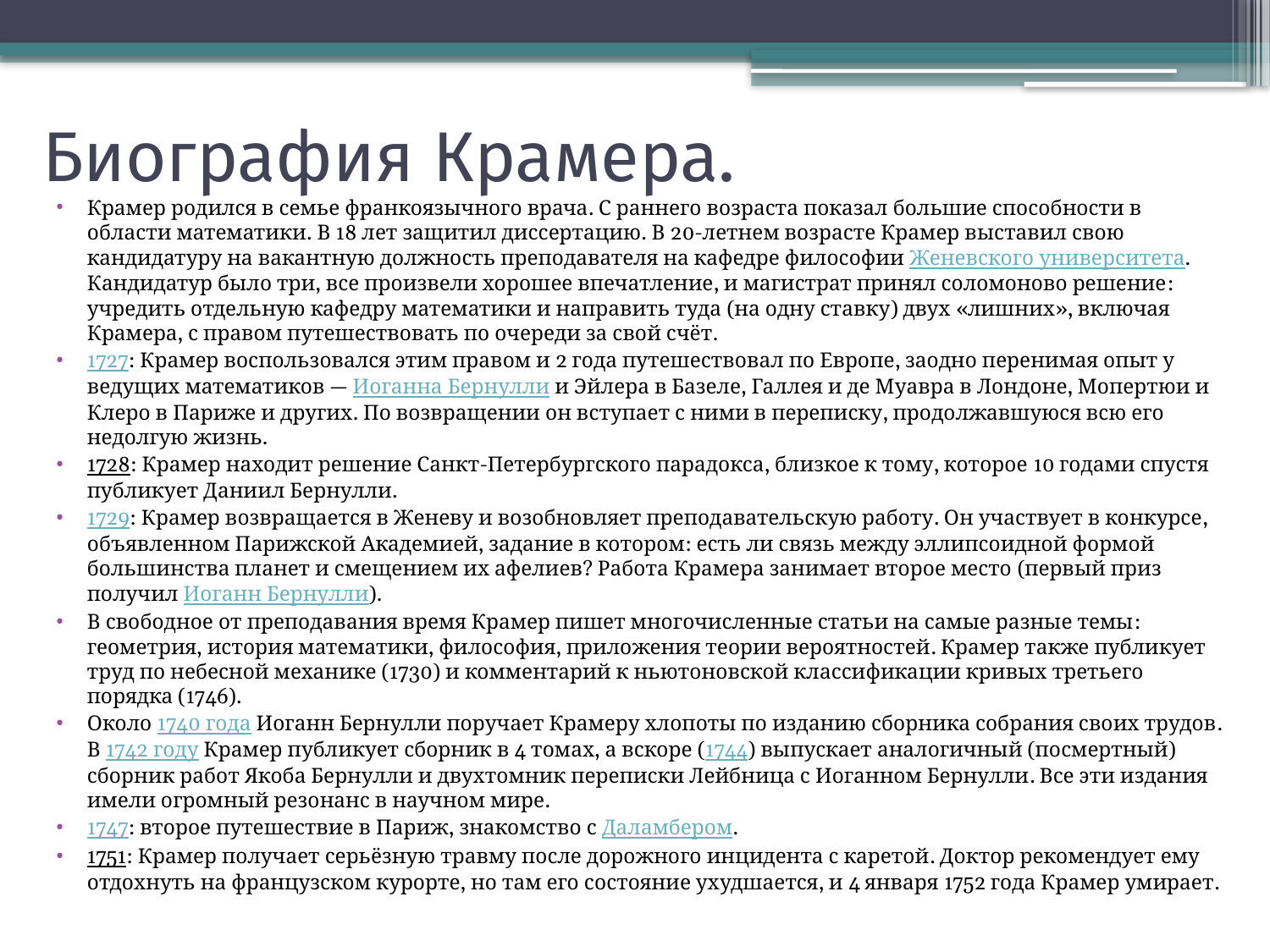

# Биография Крамера.
Крамер родился в семье франкоязычного врача. С раннего возраста показал большие способности в области математики. В 18 лет защитил диссертацию. В 20-летнем возрасте Крамер выставил свою кандидатуру на вакантную должность преподавателя на кафедре философии Женевского университета. Кандидатур было три, все произвели хорошее впечатление, и магистрат принял соломоново решение: учредить отдельную кафедру математики и направить туда (на одну ставку) двух «лишних», включая Крамера, с правом путешествовать по очереди за свой счёт.
1727: Крамер воспользовался этим правом и 2 года путешествовал по Европе, заодно перенимая опыт у ведущих математиков — Иоганна Бернулли и Эйлера в Базеле, Галлея и де Муавра в Лондоне, Мопертюи и Клеро в Париже и других. По возвращении он вступает с ними в переписку, продолжавшуюся всю его недолгую жизнь.
1728: Крамер находит решение Санкт-Петербургского парадокса, близкое к тому, которое 10 годами спустя публикует Даниил Бернулли.
1729: Крамер возвращается в Женеву и возобновляет преподавательскую работу. Он участвует в конкурсе, объявленном Парижской Академией, задание в котором: есть ли связь между эллипсоидной формой большинства планет и смещением их афелиев? Работа Крамера занимает второе место (первый приз получил Иоганн Бернулли).
В свободное от преподавания время Крамер пишет многочисленные статьи на самые разные темы: геометрия, история математики, философия, приложения теории вероятностей. Крамер также публикует труд по небесной механике (1730) и комментарий к ньютоновской классификации кривых третьего порядка (1746).
Около 1740 года Иоганн Бернулли поручает Крамеру хлопоты по изданию сборника собрания своих трудов. В 1742 году Крамер публикует сборник в 4 томах, а вскоре (1744) выпускает аналогичный (посмертный) сборник работ Якоба Бернулли и двухтомник переписки Лейбница с Иоганном Бернулли. Все эти издания имели огромный резонанс в научном мире.
1747: второе путешествие в Париж, знакомство с Даламбером.
1751: Крамер получает серьёзную травму после дорожного инцидента с каретой. Доктор рекомендует ему отдохнуть на французском курорте, но там его состояние ухудшается, и 4 января 1752 года Крамер умирает.